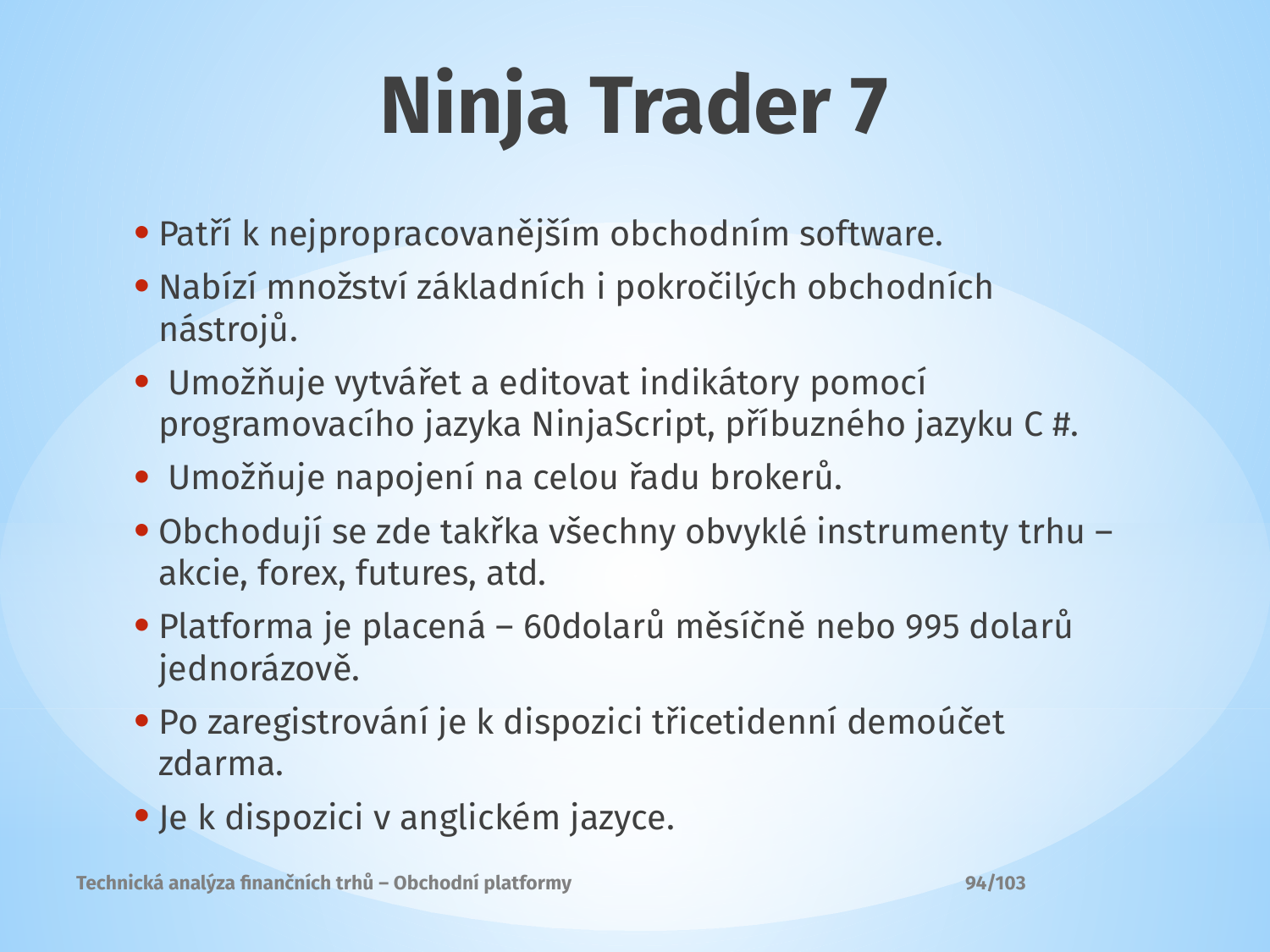

Ninja Trader 7
Patří k nejpropracovanějším obchodním software.
Nabízí množství základních i pokročilých obchodních nástrojů.
 Umožňuje vytvářet a editovat indikátory pomocí programovacího jazyka NinjaScript, příbuzného jazyku C #.
 Umožňuje napojení na celou řadu brokerů.
Obchodují se zde takřka všechny obvyklé instrumenty trhu – akcie, forex, futures, atd.
Platforma je placená – 60dolarů měsíčně nebo 995 dolarů jednorázově.
Po zaregistrování je k dispozici třicetidenní demoúčet zdarma.
Je k dispozici v anglickém jazyce.

Technická analýza finančních trhů – Obchodní platformy				94/103